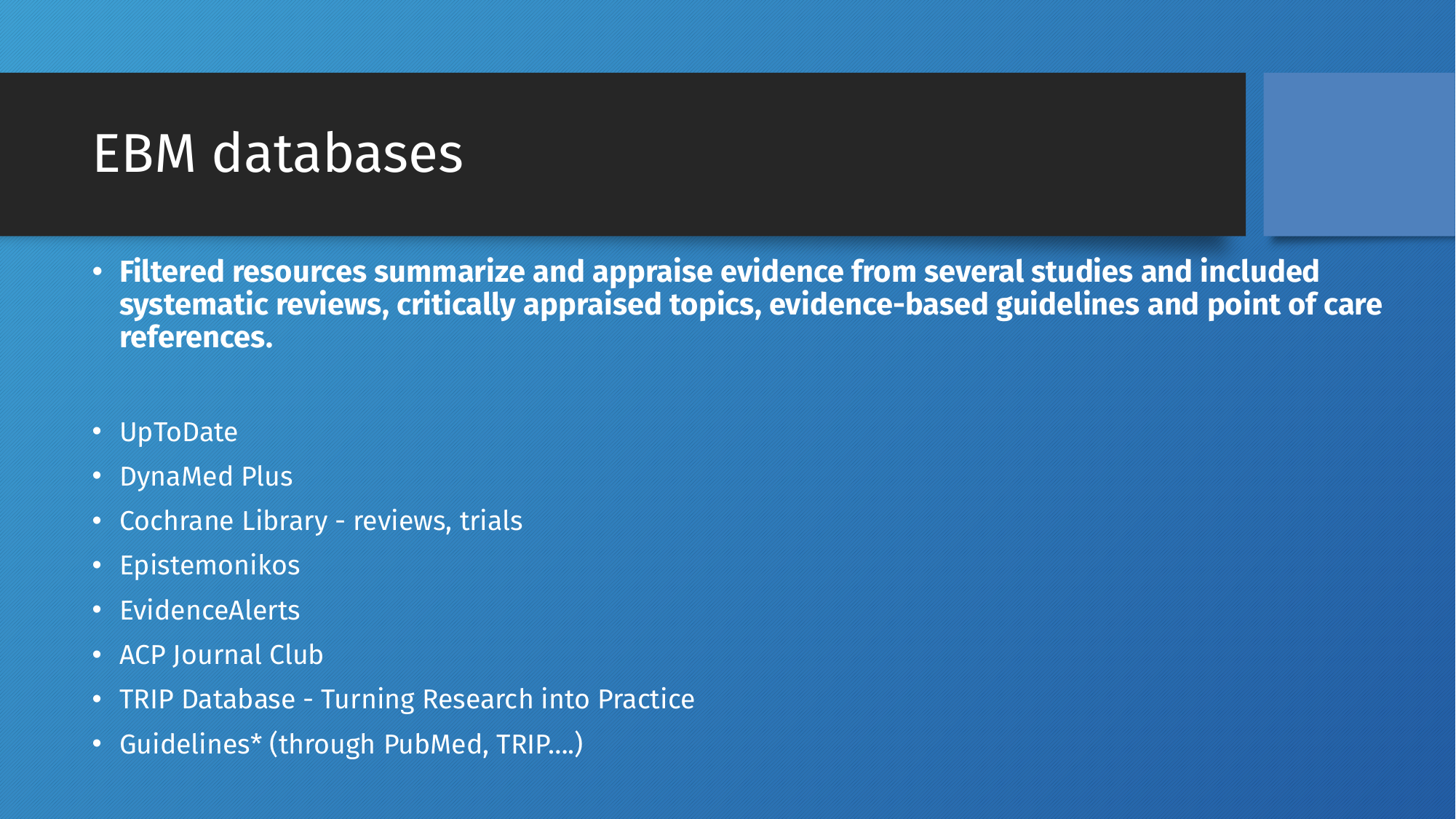

# EBM databases
Filtered resources summarize and appraise evidence from several studies and included systematic reviews, critically appraised topics, evidence-based guidelines and point of care references.

UpToDate
DynaMed Plus
Cochrane Library - reviews, trials
Epistemonikos
EvidenceAlerts
ACP Journal Club
TRIP Database - Turning Research into Practice
Guidelines* (through PubMed, TRIP….)